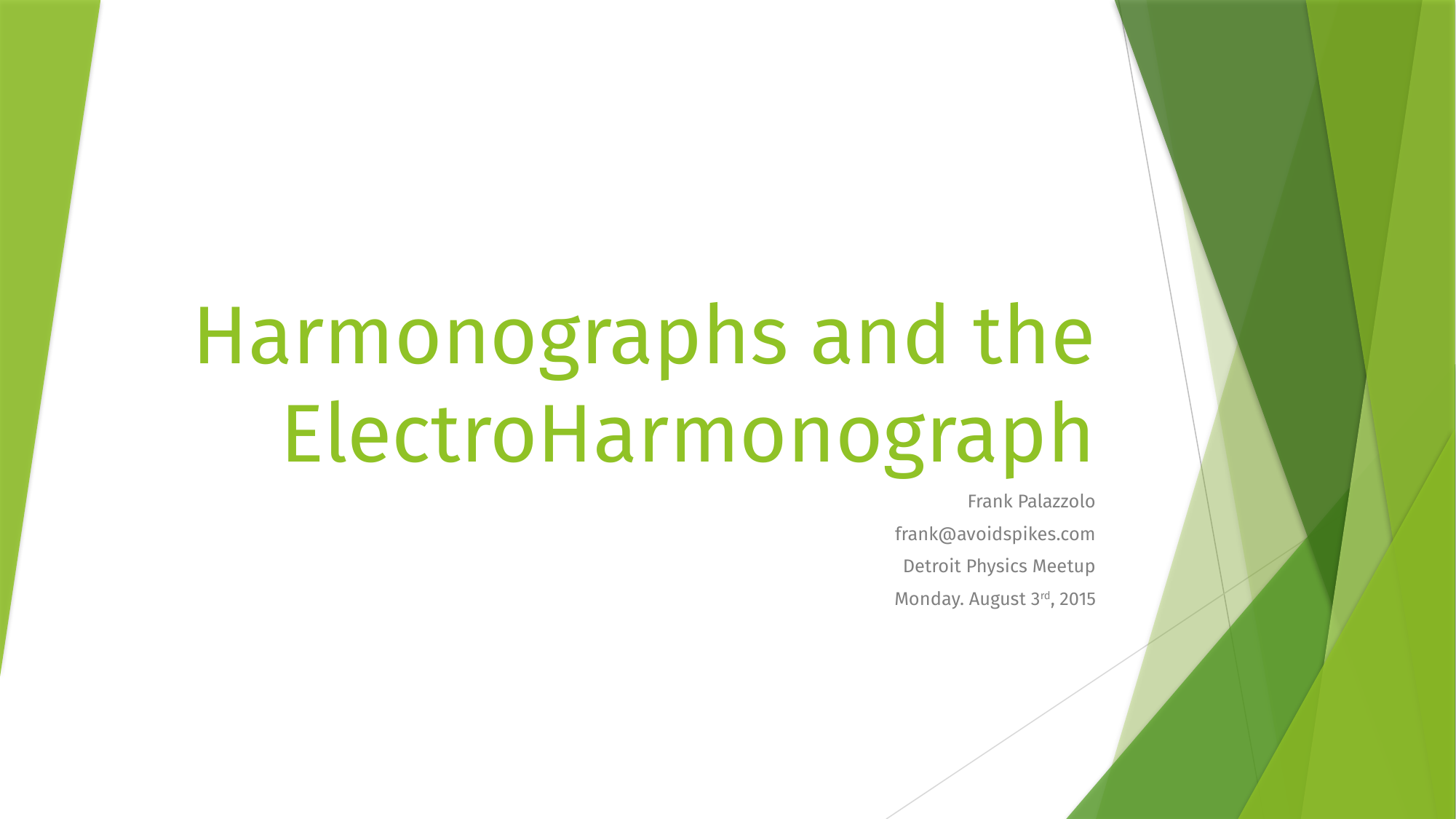

# Harmonographs and the ElectroHarmonograph
Frank Palazzolo
frank@avoidspikes.com
Detroit Physics Meetup
Monday. August 3rd, 2015